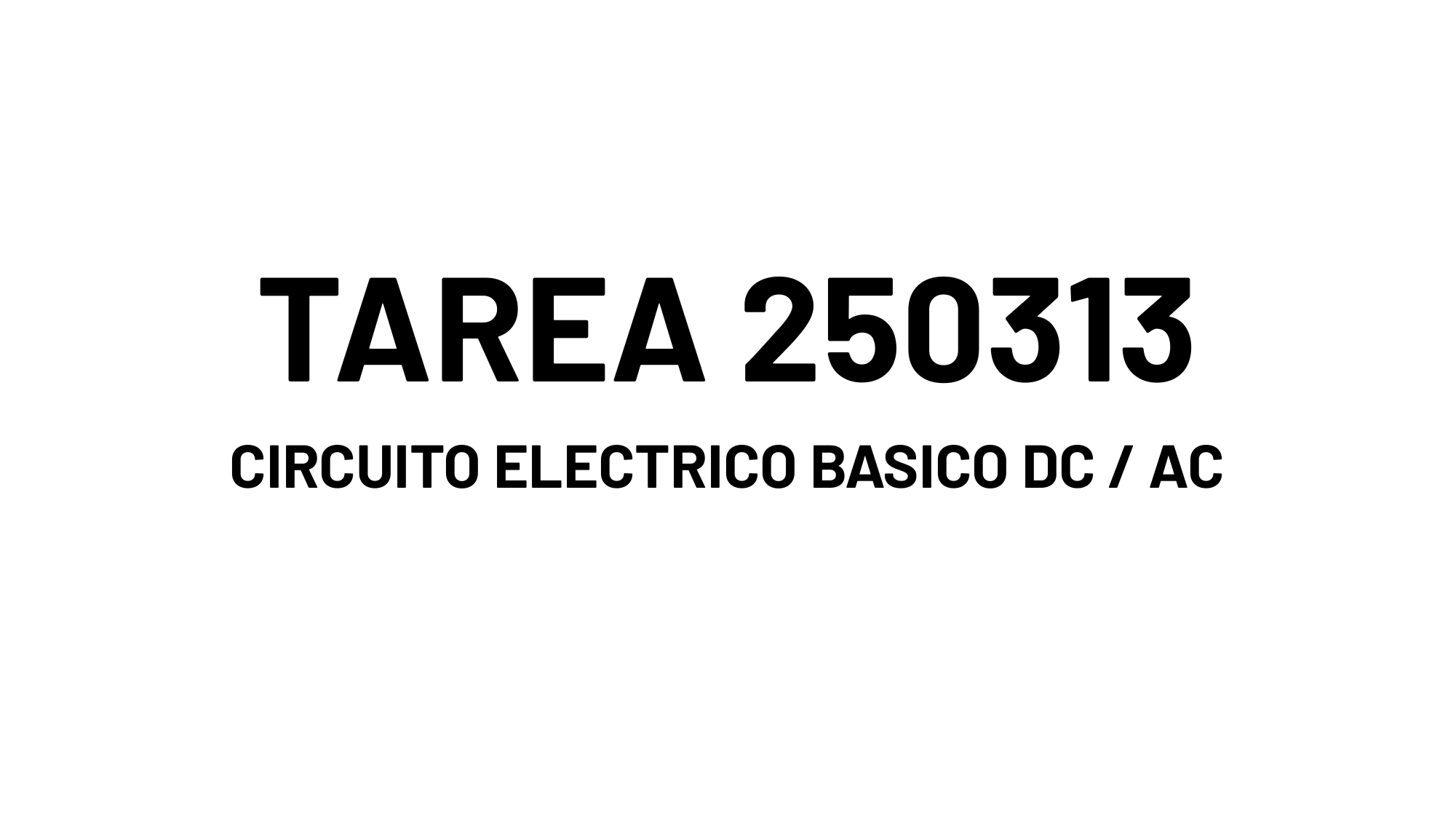

# TAREA 250313
CIRCUITO ELECTRICO BASICO DC / AC